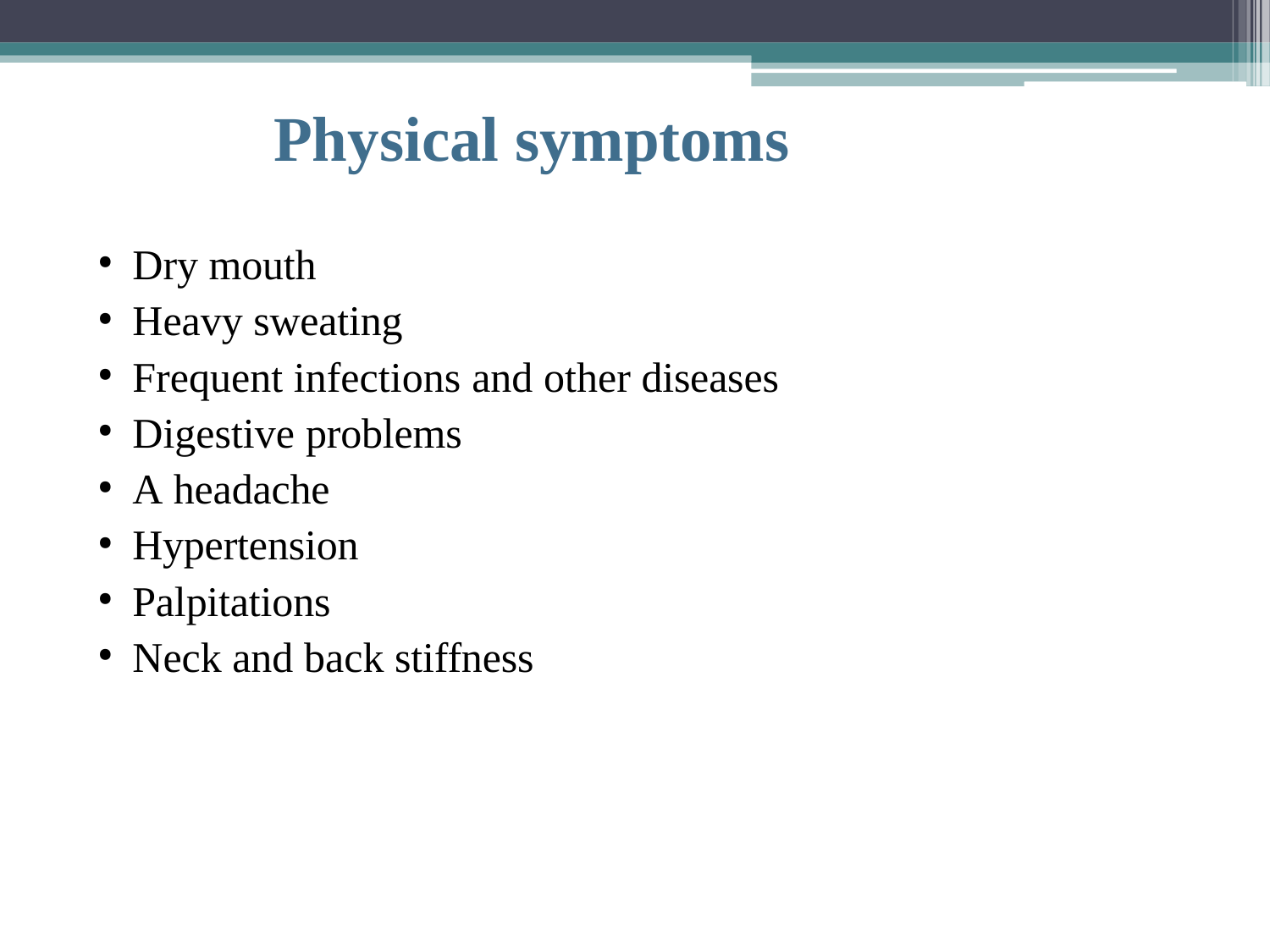

# Physical symptoms
Dry mouth
Heavy sweating
Frequent infections and other diseases
Digestive problems
A headache
Hypertension
Palpitations
Neck and back stiffness